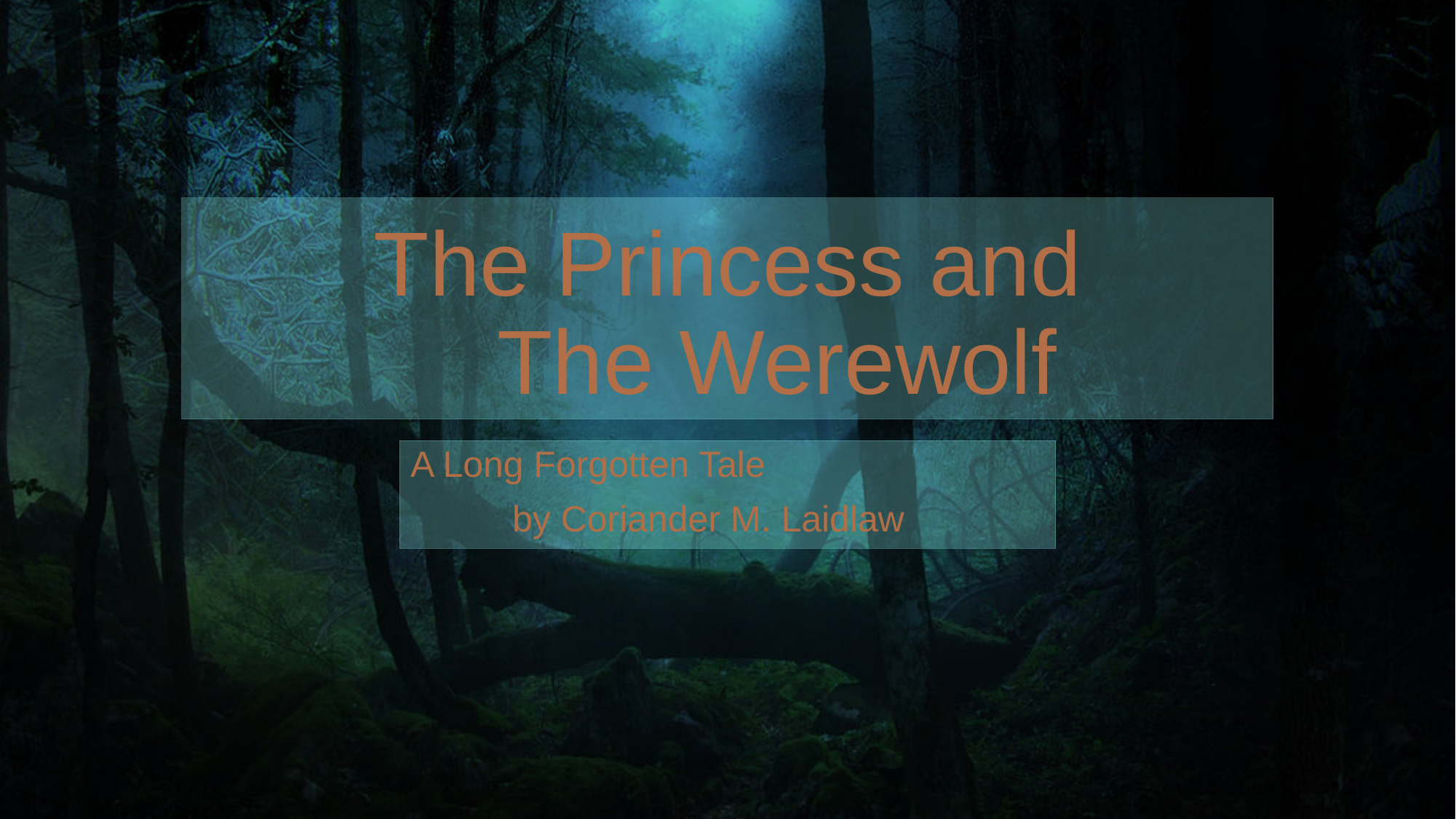

# The Princess and The Werewolf
A Long Forgotten Tale
          by Coriander M. Laidlaw